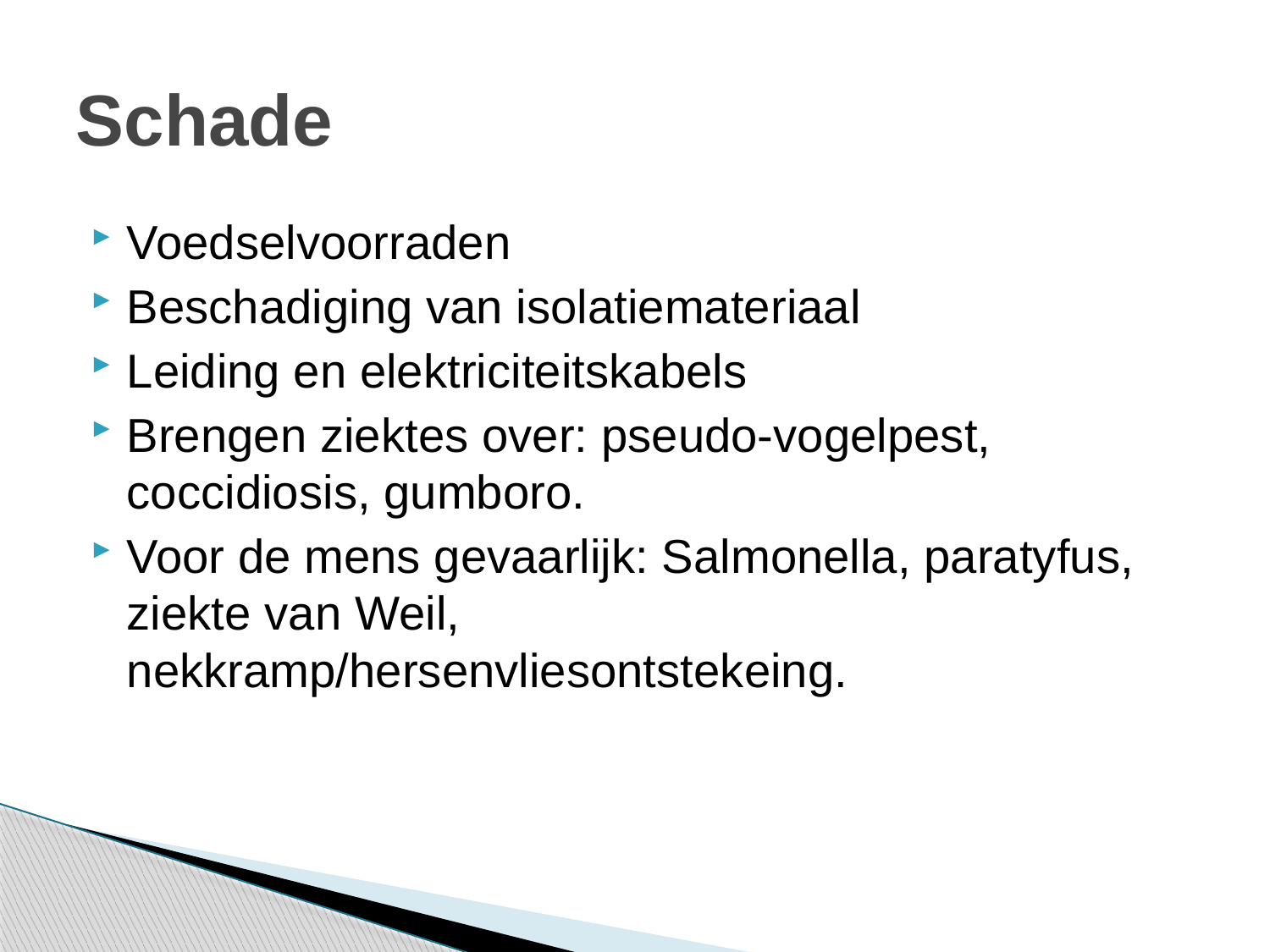

# Schade
Voedselvoorraden
Beschadiging van isolatiemateriaal
Leiding en elektriciteitskabels
Brengen ziektes over: pseudo-vogelpest, coccidiosis, gumboro.
Voor de mens gevaarlijk: Salmonella, paratyfus, ziekte van Weil, nekkramp/hersenvliesontstekeing.